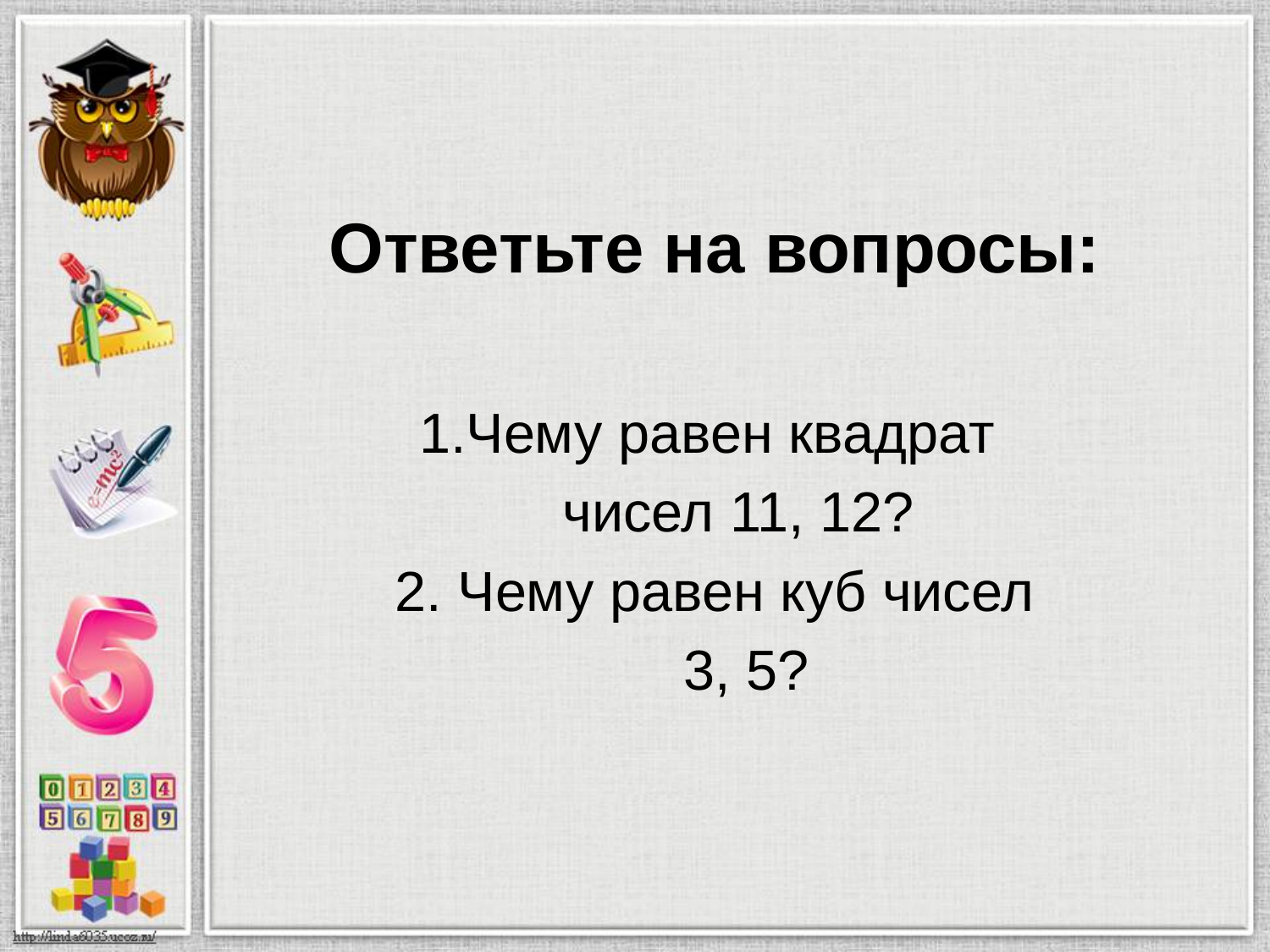

Ответьте на вопросы:

1.Чему равен квадрат
   чисел 11, 12?
2. Чему равен куб чисел
    3, 5?